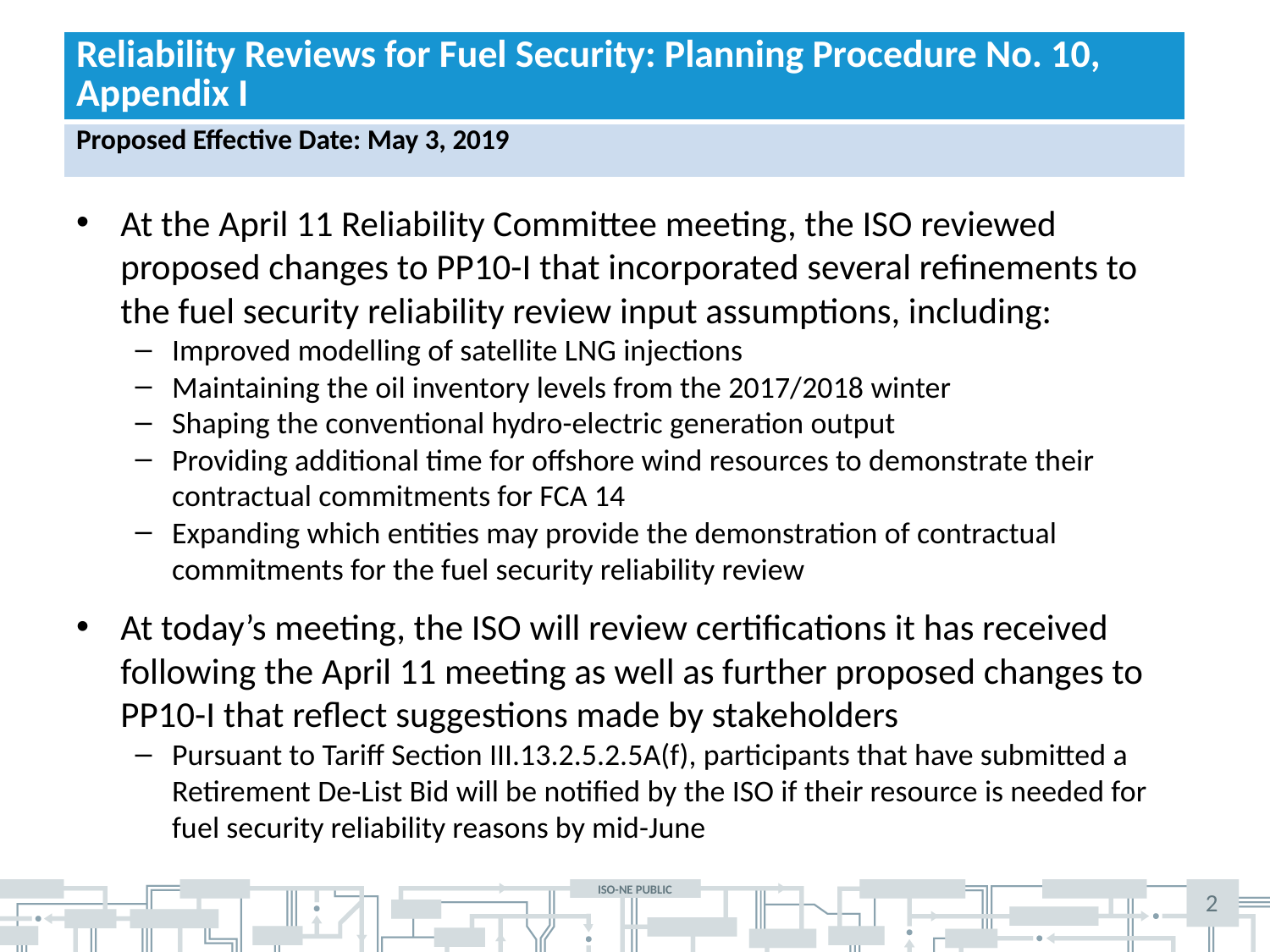

| Reliability Reviews for Fuel Security: Planning Procedure No. 10, Appendix I |
| --- |
| Proposed Effective Date: May 3, 2019 |
At the April 11 Reliability Committee meeting, the ISO reviewed proposed changes to PP10-I that incorporated several refinements to the fuel security reliability review input assumptions, including:
Improved modelling of satellite LNG injections
Maintaining the oil inventory levels from the 2017/2018 winter
Shaping the conventional hydro-electric generation output
Providing additional time for offshore wind resources to demonstrate their contractual commitments for FCA 14
Expanding which entities may provide the demonstration of contractual commitments for the fuel security reliability review
At today’s meeting, the ISO will review certifications it has received following the April 11 meeting as well as further proposed changes to PP10-I that reflect suggestions made by stakeholders
Pursuant to Tariff Section III.13.2.5.2.5A(f), participants that have submitted a Retirement De-List Bid will be notified by the ISO if their resource is needed for fuel security reliability reasons by mid-June

2